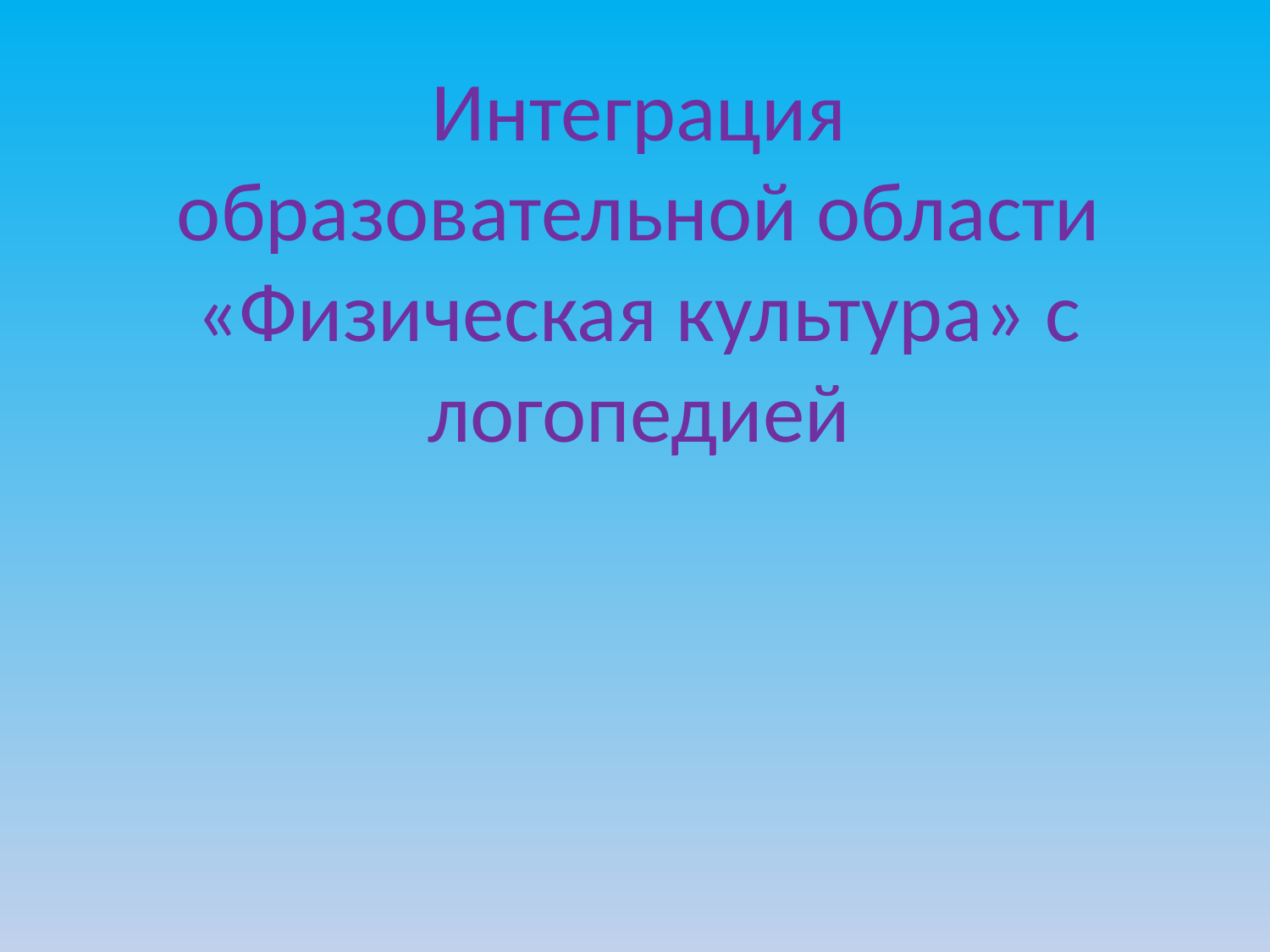

# Интеграция образовательной области «Физическая культура» с логопедией